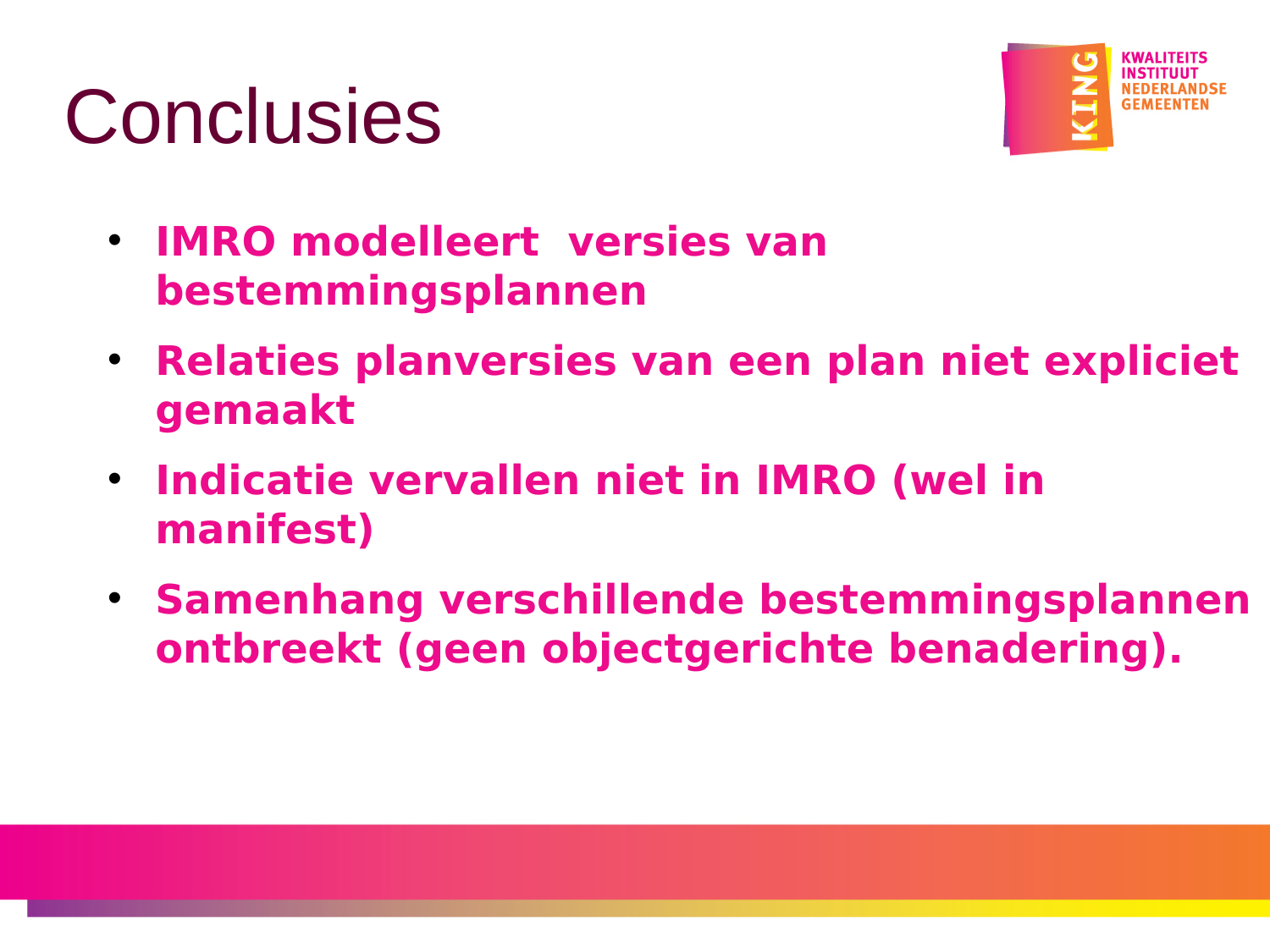

# Conclusies
IMRO modelleert  versies van bestemmingsplannen
Relaties planversies van een plan niet expliciet gemaakt
Indicatie vervallen niet in IMRO (wel in manifest)
Samenhang verschillende bestemmingsplannen ontbreekt (geen objectgerichte benadering).